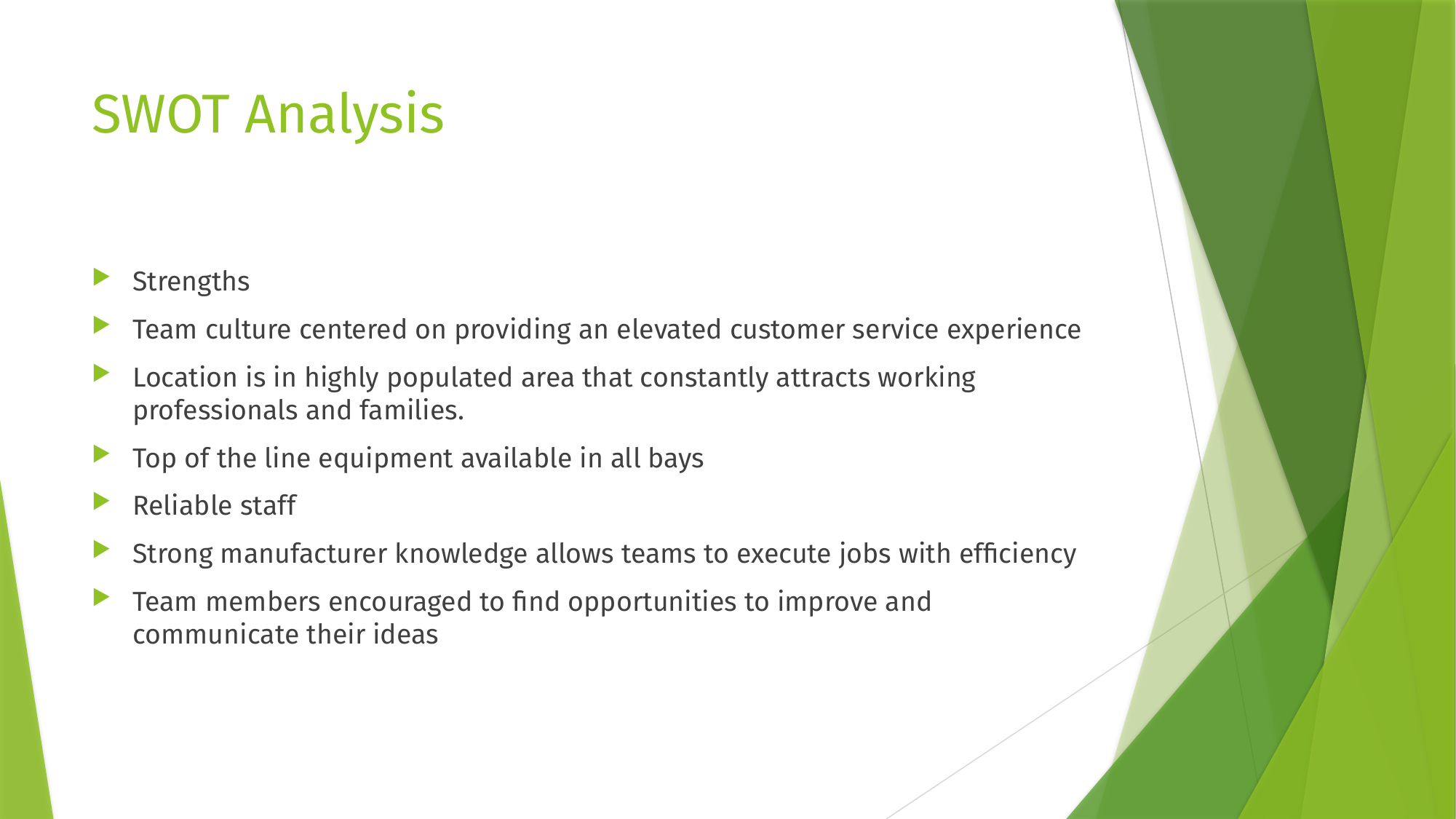

# SWOT Analysis
Strengths
Team culture centered on providing an elevated customer service experience
Location is in highly populated area that constantly attracts working professionals and families.
Top of the line equipment available in all bays
Reliable staff
Strong manufacturer knowledge allows teams to execute jobs with efficiency
Team members encouraged to find opportunities to improve and communicate their ideas